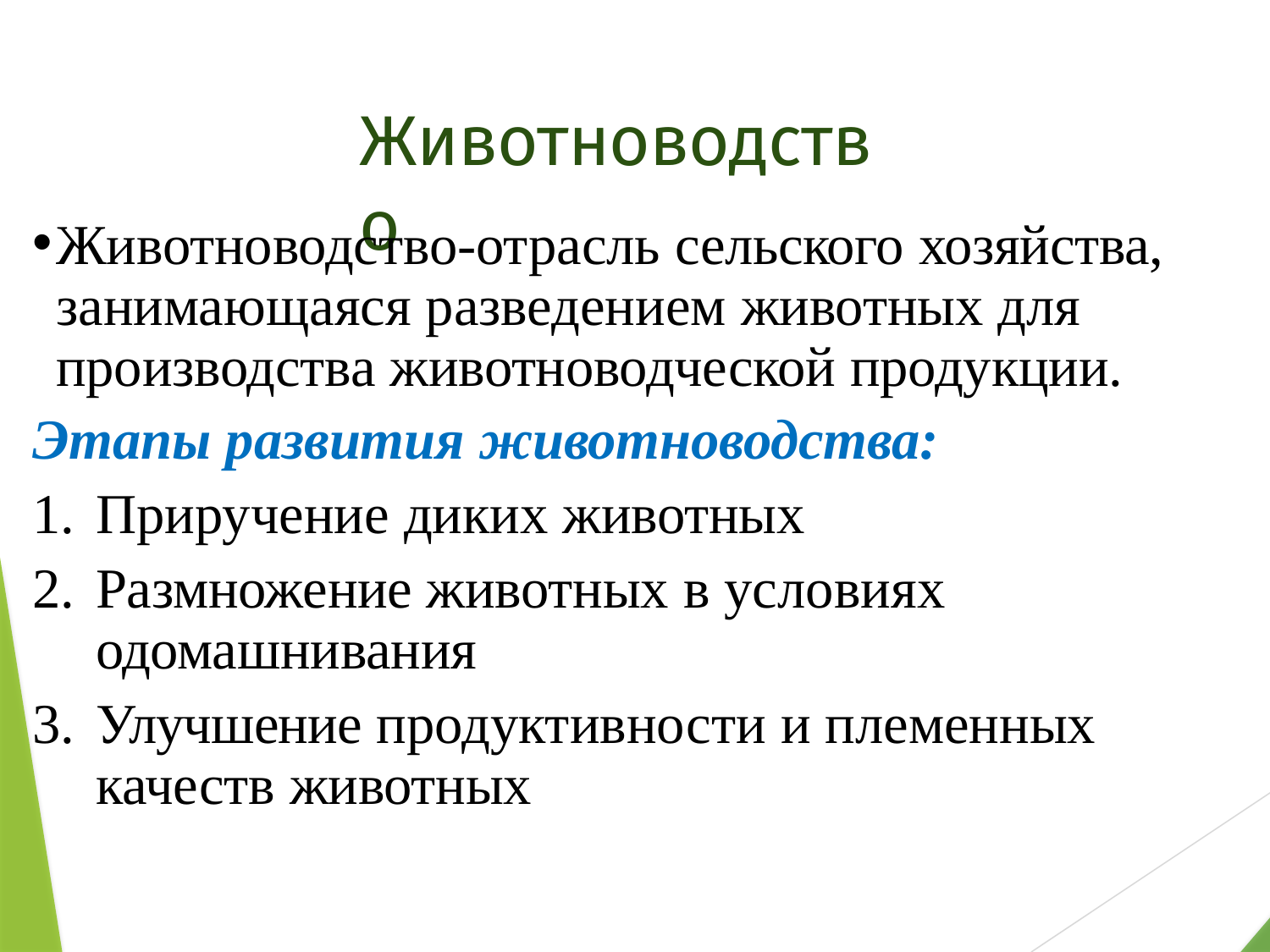

# Животноводство
Животноводство-отрасль сельского хозяйства,  занимающаяся разведением животных для  производства животноводческой продукции.
Этапы развития животноводства:
Приручение диких животных
Размножение животных в условиях  одомашнивания
Улучшение продуктивности и племенных  качеств животных